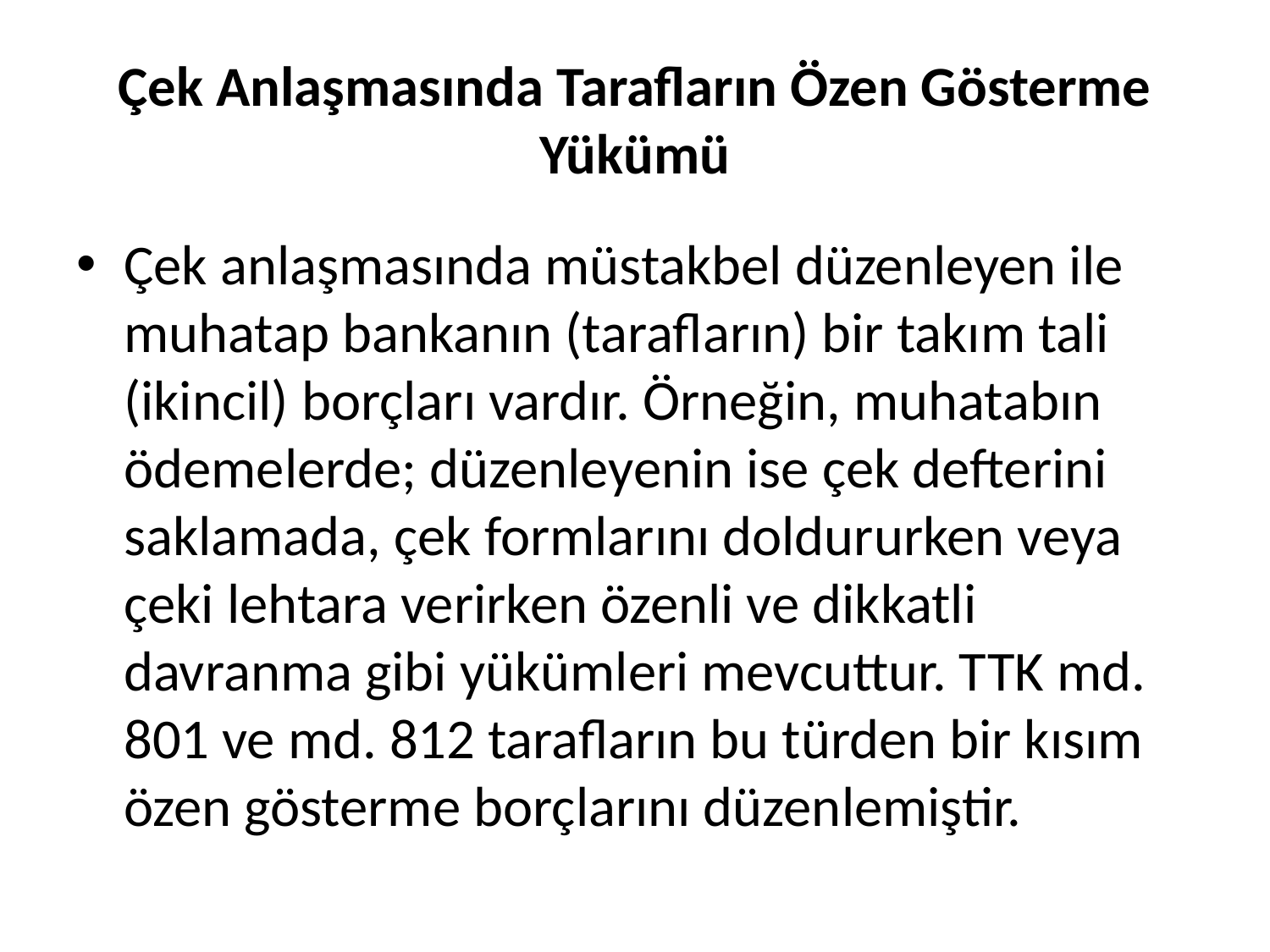

# Çek Anlaşmasında Tarafların Özen Gösterme Yükümü
Çek anlaşmasında müstakbel düzenleyen ile muhatap bankanın (tarafların) bir takım tali (ikincil) borçları vardır. Örneğin, muhatabın ödemelerde; düzenleyenin ise çek defterini saklamada, çek formlarını doldururken veya çeki lehtara verirken özenli ve dikkatli davranma gibi yükümleri mevcuttur. TTK md. 801 ve md. 812 tarafların bu türden bir kısım özen gösterme borçlarını düzenlemiştir.